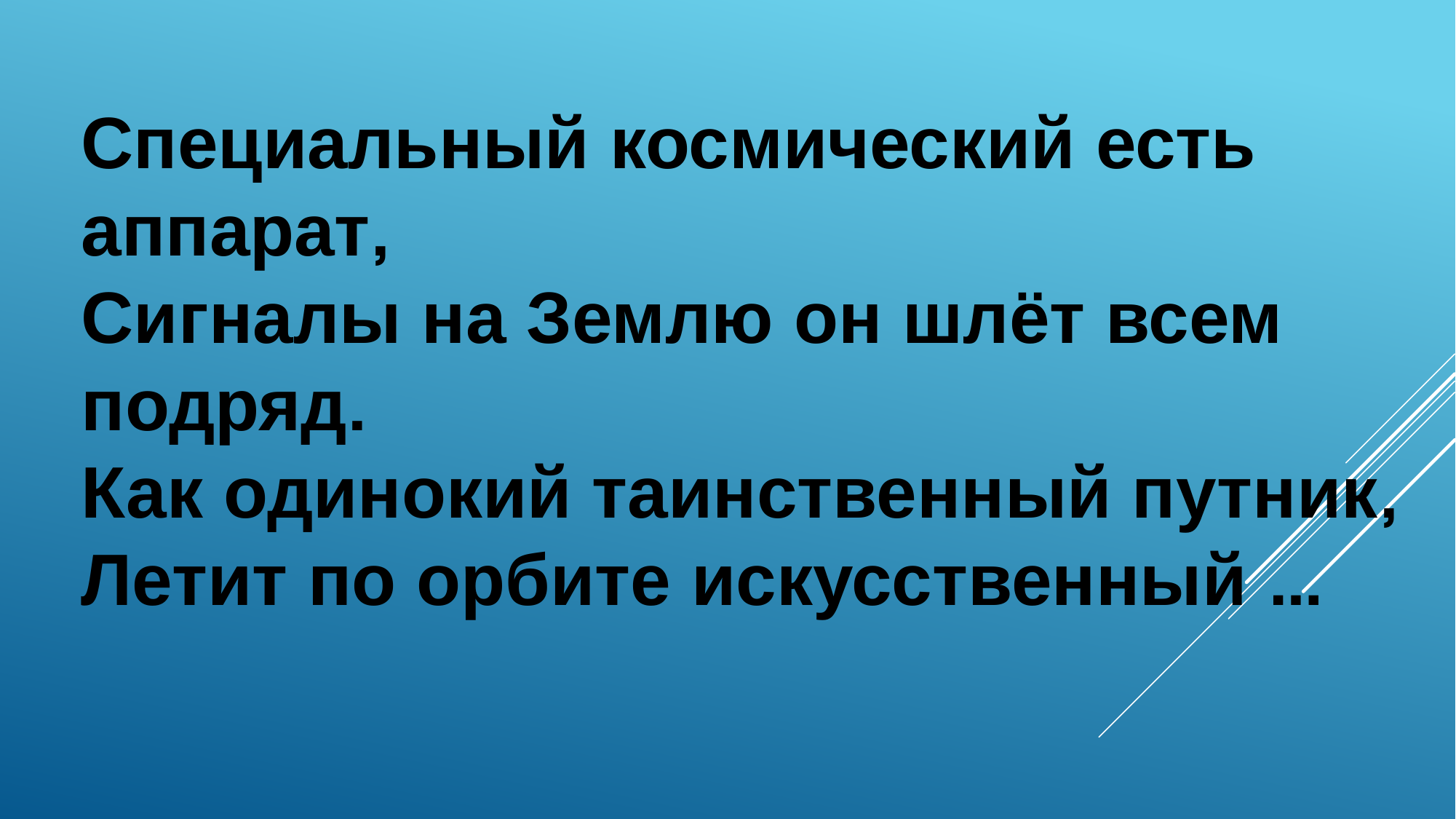

Специальный космический есть аппарат,
Сигналы на Землю он шлёт всем подряд.
Как одинокий таинственный путник,
Летит по орбите искусственный …